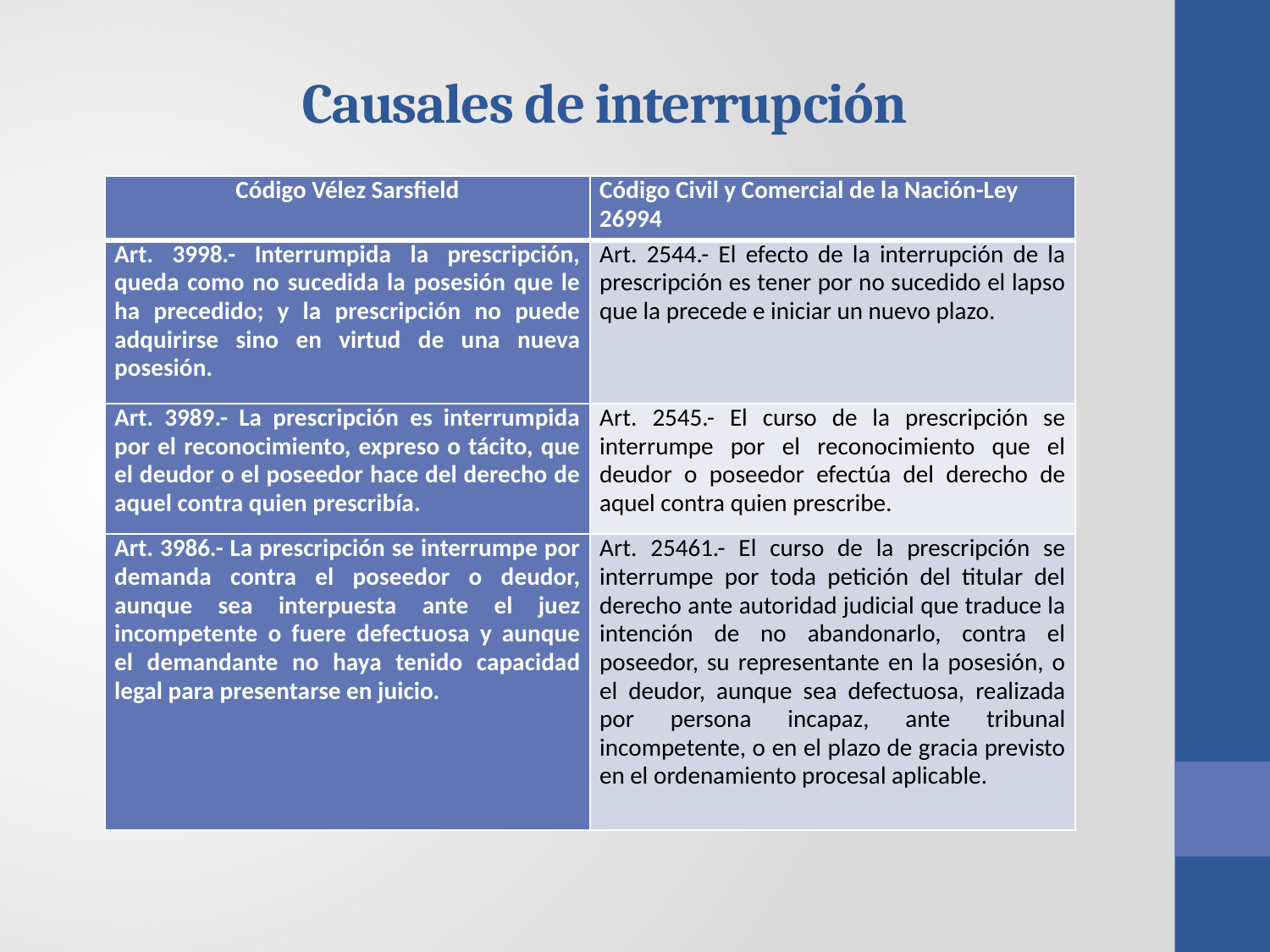

| Código Vélez Sarsfield | Código Civil y Comercial de la Nación-Ley 26994 |
| --- | --- |
| Art. 3998.- Interrumpida la prescripción, queda como no sucedida la posesión que le ha precedido; y la prescripción no puede adquirirse sino en virtud de una nueva posesión. | Art. 2544.- El efecto de la interrupción de la prescripción es tener por no sucedido el lapso que la precede e iniciar un nuevo plazo. |
| Art. 3989.- La prescripción es interrumpida por el reconocimiento, expreso o tácito, que el deudor o el poseedor hace del derecho de aquel contra quien prescribía. | Art. 2545.- El curso de la prescripción se interrumpe por el reconocimiento que el deudor o poseedor efectúa del derecho de aquel contra quien prescribe. |
| Art. 3986.- La prescripción se interrumpe por demanda contra el poseedor o deudor, aunque sea interpuesta ante el juez incompetente o fuere defectuosa y aunque el demandante no haya tenido capacidad legal para presentarse en juicio. | Art. 25461.- El curso de la prescripción se interrumpe por toda petición del titular del derecho ante autoridad judicial que traduce la intención de no abandonarlo, contra el poseedor, su representante en la posesión, o el deudor, aunque sea defectuosa, realizada por persona incapaz, ante tribunal incompetente, o en el plazo de gracia previsto en el ordenamiento procesal aplicable. |
# Causales de interrupción